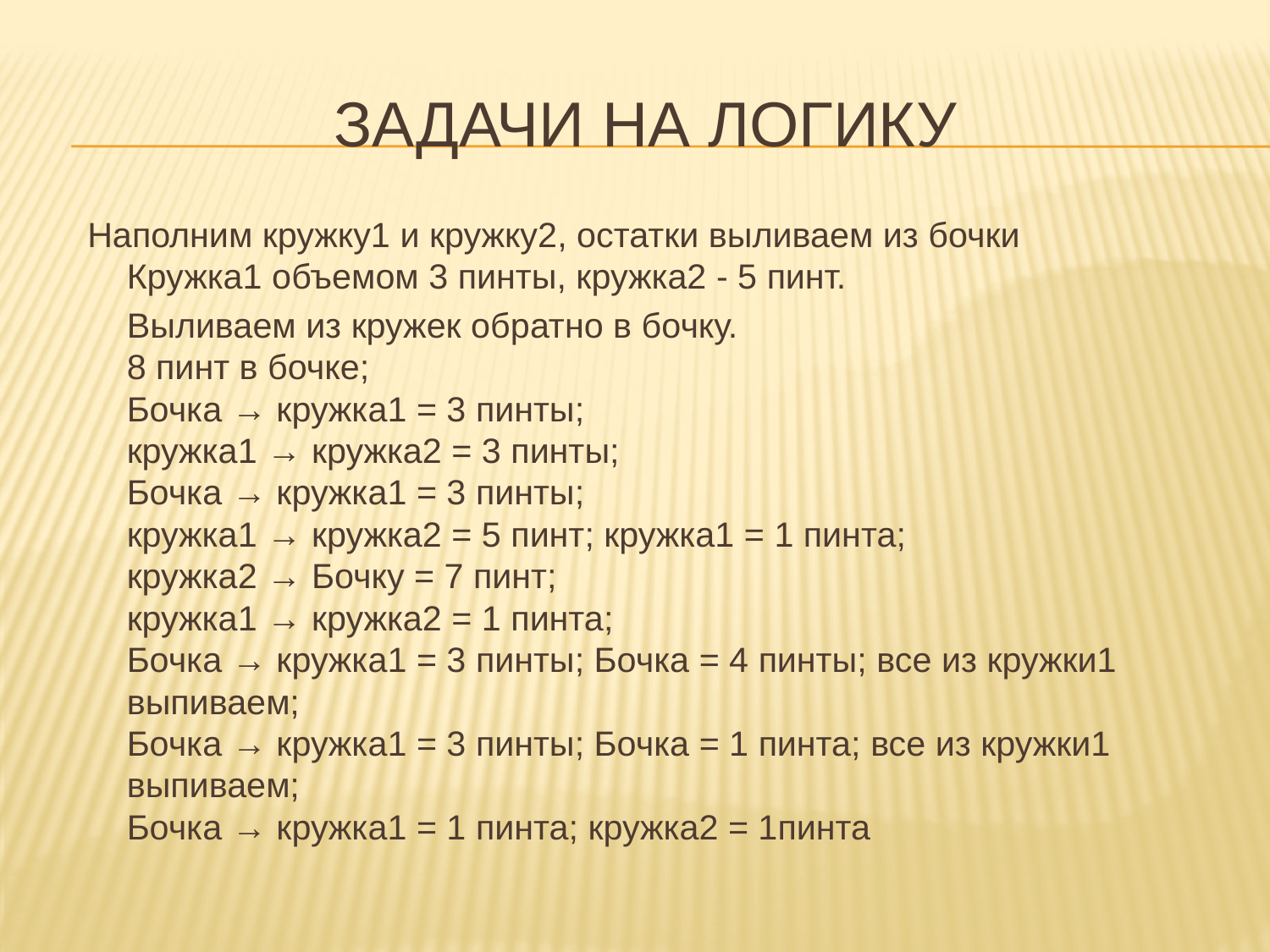

# Задачи на ЛОгику
Наполним кружку1 и кружку2, остатки выливаем из бочки
Кружка1 объемом 3 пинты, кружка2 - 5 пинт.
	Выливаем из кружек обратно в бочку.
8 пинт в бочке;
Бочка → кружка1 = 3 пинты;
кружка1 → кружка2 = 3 пинты;
Бочка → кружка1 = 3 пинты;
кружка1 → кружка2 = 5 пинт; кружка1 = 1 пинта;
кружка2 → Бочку = 7 пинт;
кружка1 → кружка2 = 1 пинта;
Бочка → кружка1 = 3 пинты; Бочка = 4 пинты; все из кружки1 выпиваем;
Бочка → кружка1 = 3 пинты; Бочка = 1 пинта; все из кружки1 выпиваем;
Бочка → кружка1 = 1 пинта; кружка2 = 1пинта